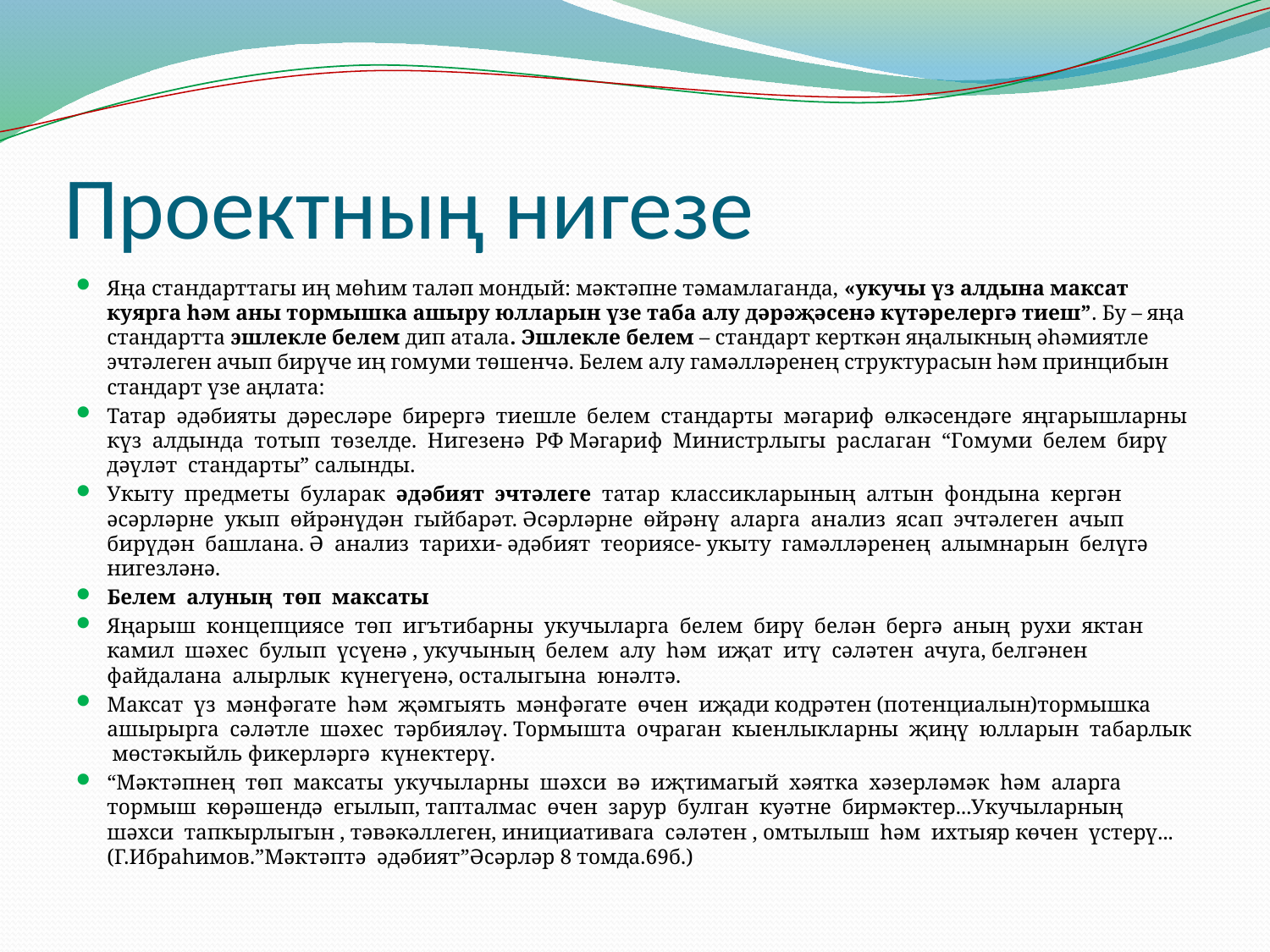

# Проектның нигезе
Яңа стандарттагы иң мөһим таләп мондый: мәктәпне тәмамлаганда, «укучы үз алдына максат куярга һәм аны тормышка ашыру юлларын үзе таба алу дәрәҗәсенә күтәрелергә тиеш”. Бу – яңа стандартта эшлекле белем дип атала. Эшлекле белем – стандарт керткән яңалыкның әһәмиятле эчтәлеген ачып бирүче иң гомуми төшенчә. Белем алу гамәлләренең структурасын һәм принцибын стандарт үзе аңлата:
Татар  әдәбияты  дәресләре  бирергә  тиешле  белем  стандарты  мәгариф  өлкәсендәге  яңгарышларны  күз  алдында  тотып  төзелде.  Нигезенә  РФ Мәгариф  Министрлыгы  раслаган  “Гомуми  белем  бирү  дәүләт  стандарты” салынды.
Укыту  предметы  буларак  әдәбият  эчтәлеге  татар  классикларының  алтын  фондына  кергән  әсәрләрне  укып  өйрәнүдән  гыйбарәт. Әсәрләрне  өйрәнү  аларга  анализ  ясап  эчтәлеген  ачып  бирүдән  башлана. Ә  анализ  тарихи- әдәбият  теориясе- укыту  гамәлләренең  алымнарын  белүгә  нигезләнә.
Белем  алуның  төп  максаты
Яңарыш  концепциясе  төп  игътибарны  укучыларга  белем  бирү  белән  бергә  аның  рухи  яктан  камил  шәхес  булып  үсүенә , укучының  белем  алу  һәм  иҗат  итү  сәләтен  ачуга, белгәнен  файдалана  алырлык  күнегүенә, осталыгына  юнәлтә.
Максат  үз  мәнфәгате  һәм  җәмгыять  мәнфәгате  өчен  иҗади кодрәтен (потенциалын)тормышка  ашырырга  сәләтле  шәхес  тәрбияләү. Тормышта  очраган  кыенлыкларны  җиңү  юлларын  табарлык  мөстәкыйль фикерләргә  күнектерү.
“Мәктәпнең  төп  максаты  укучыларны  шәхси  вә  иҗтимагый  хәятка  хәзерләмәк  һәм  аларга  тормыш  көрәшендә  егылып, тапталмас  өчен  зарур  булган  куәтне  бирмәктер...Укучыларның  шәхси  тапкырлыгын , тәвәкәллеген, инициативага  сәләтен , омтылыш  һәм  ихтыяр көчен  үстерү...(Г.Ибраһимов.”Мәктәптә  әдәбият”Әсәрләр 8 томда.69б.)